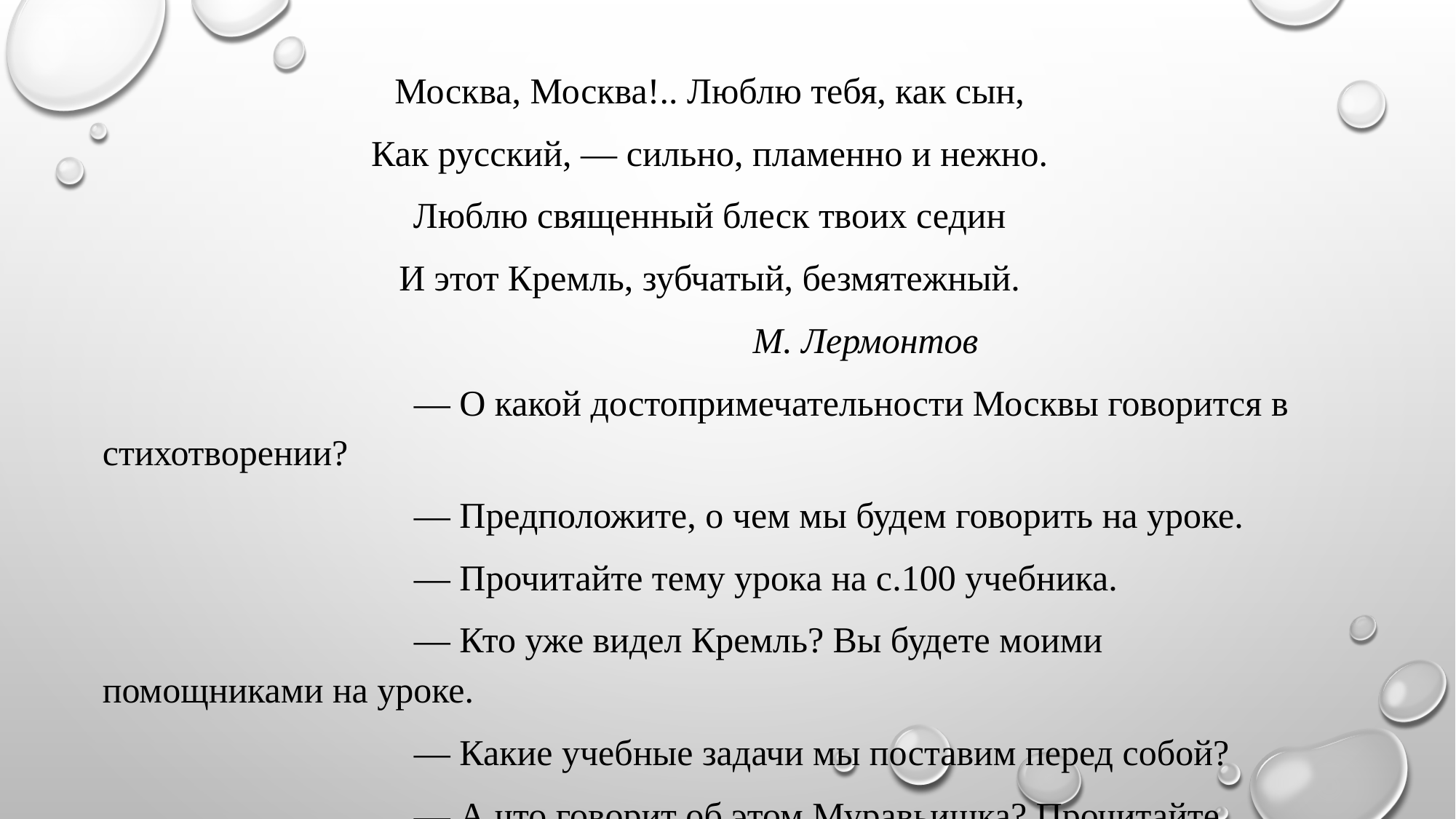

Москва, Москва!.. Люблю тебя, как сын,
Как русский, — сильно, пламенно и нежно.
Люблю священный блеск твоих седин
И этот Кремль, зубчатый, безмятежный.
М. Лермонтов
— О какой достопримечательности Москвы говорится в стихотворении?
— Предположите, о чем мы будем говорить на уроке.
— Прочитайте тему урока на с.100 учебника.
— Кто уже видел Кремль? Вы будете моими помощниками на уроке.
— Какие учебные задачи мы поставим перед собой?
— А что говорит об этом Муравьишка? Прочитайте.